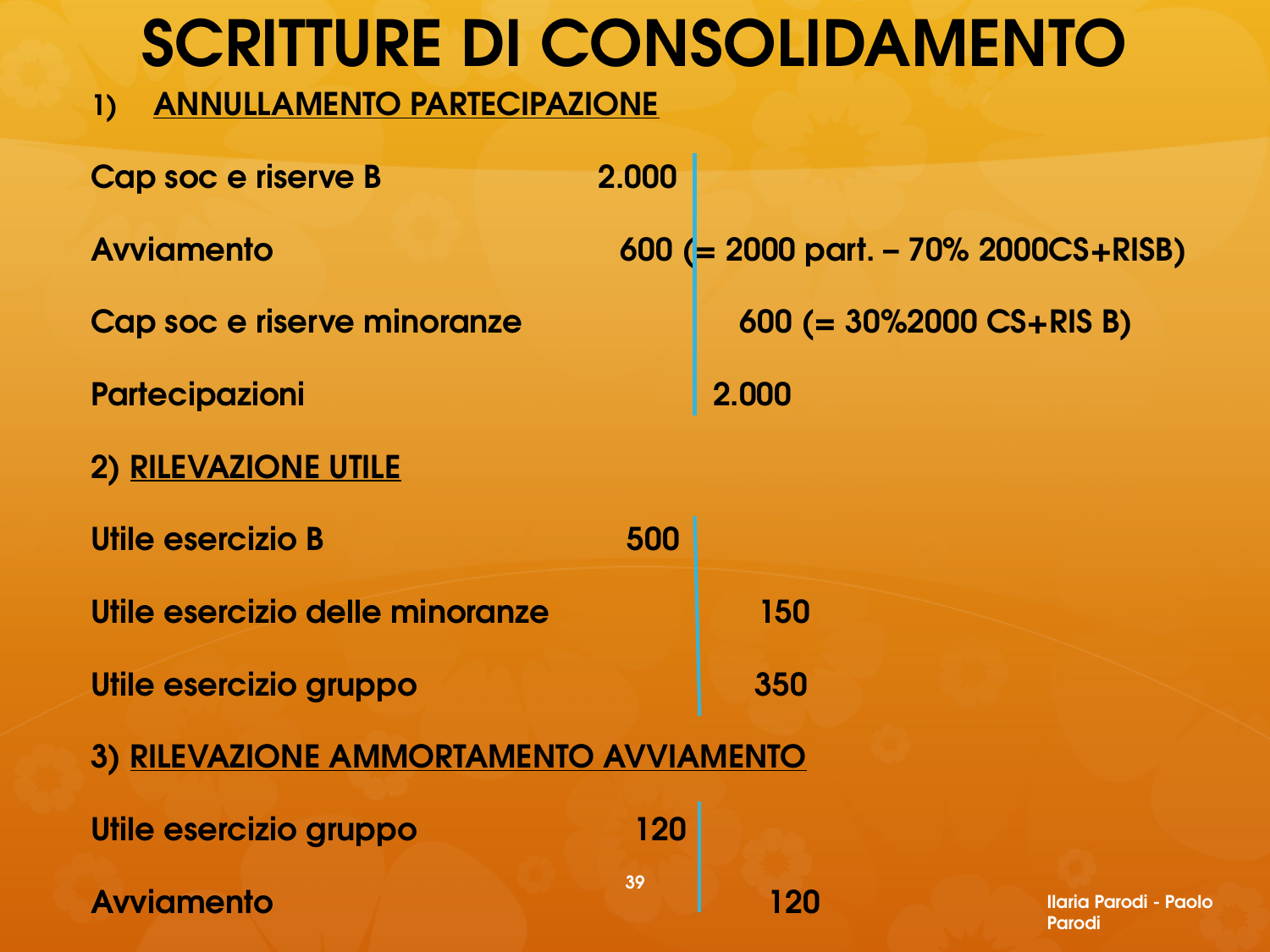

# SCRITTURE DI CONSOLIDAMENTO
ANNULLAMENTO PARTECIPAZIONE
Cap soc e riserve B                         2.000
Avviamento                                        600 (= 2000 part. – 70% 2000CS+RISB)
Cap soc e riserve minoranze                         600 (= 30%2000 CS+RIS B)
Partecipazioni                                               2.000
2) RILEVAZIONE UTILE
Utile esercizio B                                   500
Utile esercizio delle minoranze                        150
Utile esercizio gruppo                                       350
3) RILEVAZIONE AMMORTAMENTO AVVIAMENTO
Utile esercizio gruppo                         120
Avviamento                                                         120

39
Ilaria Parodi - Paolo Parodi